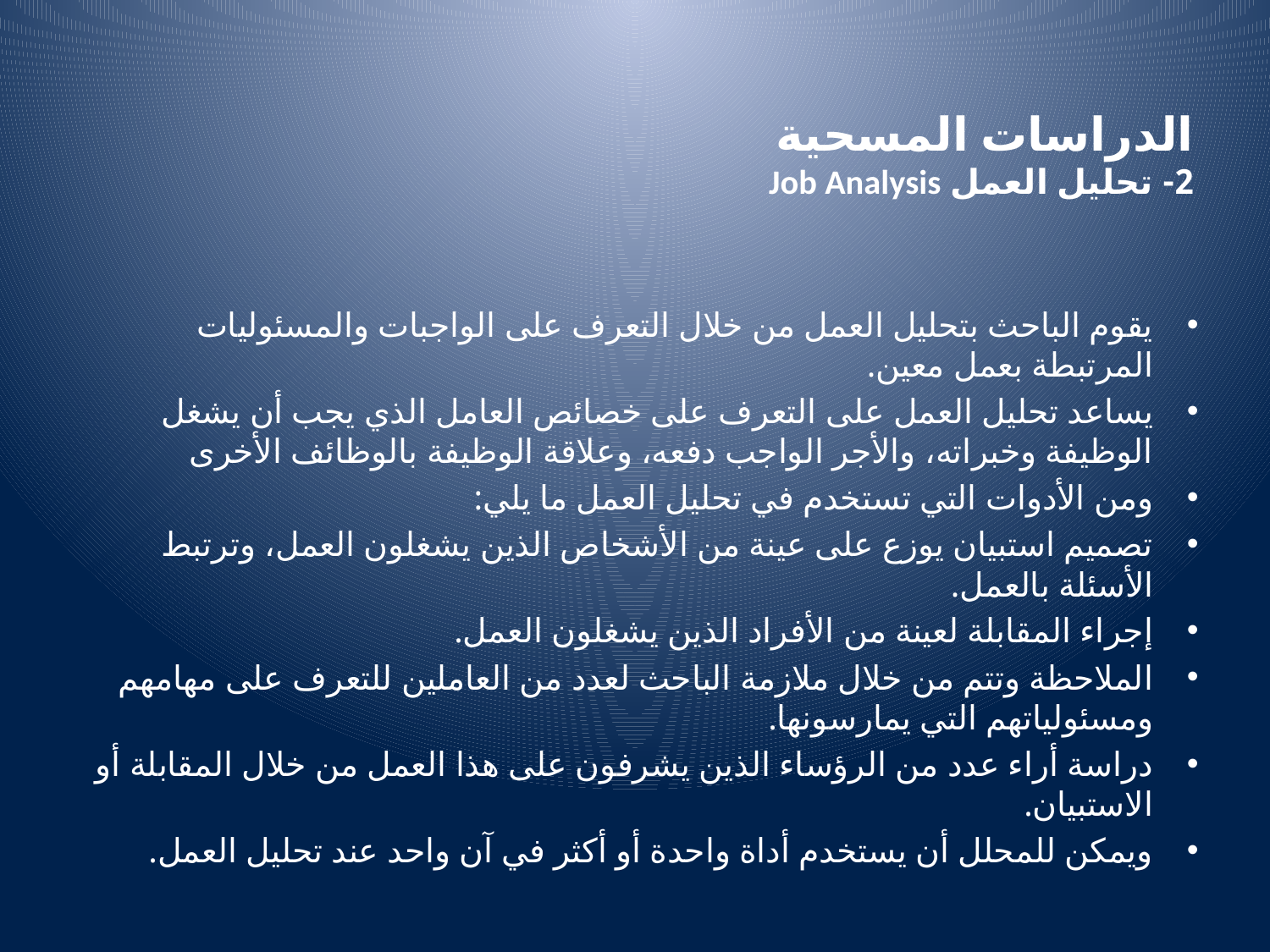

# الدراسات المسحية 2- تحليل العمل Job Analysis
يقوم الباحث بتحليل العمل من خلال التعرف على الواجبات والمسئوليات المرتبطة بعمل معين.
يساعد تحليل العمل على التعرف على خصائص العامل الذي يجب أن يشغل الوظيفة وخبراته، والأجر الواجب دفعه، وعلاقة الوظيفة بالوظائف الأخرى
ومن الأدوات التي تستخدم في تحليل العمل ما يلي:
تصميم استبيان يوزع على عينة من الأشخاص الذين يشغلون العمل، وترتبط الأسئلة بالعمل.
إجراء المقابلة لعينة من الأفراد الذين يشغلون العمل.
الملاحظة وتتم من خلال ملازمة الباحث لعدد من العاملين للتعرف على مهامهم ومسئولياتهم التي يمارسونها.
دراسة أراء عدد من الرؤساء الذين يشرفون على هذا العمل من خلال المقابلة أو الاستبيان.
ويمكن للمحلل أن يستخدم أداة واحدة أو أكثر في آن واحد عند تحليل العمل.